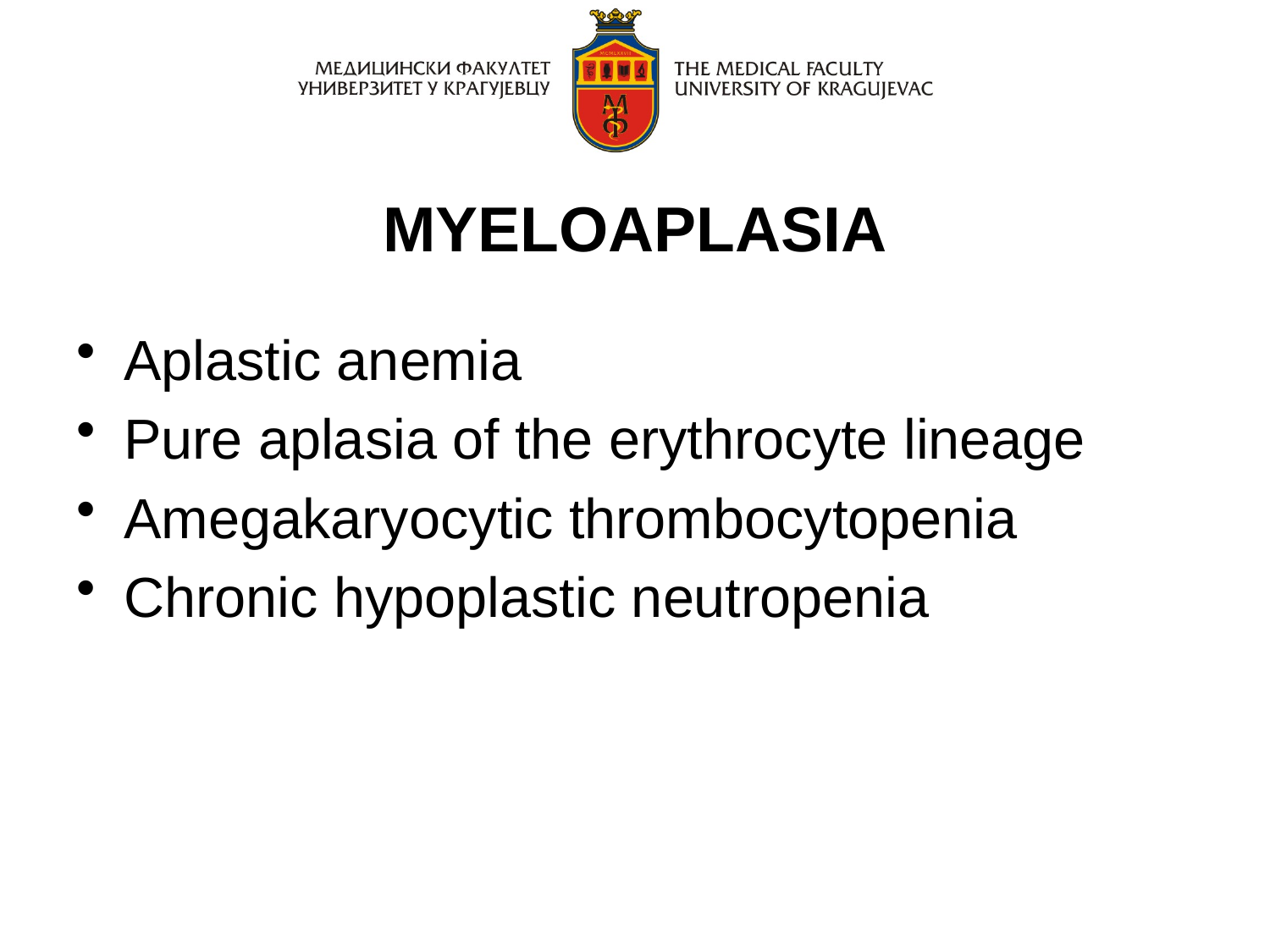

# MYELOAPLASIA
Aplastic anemia
Pure aplasia of the erythrocyte lineage
Amegakaryocytic thrombocytopenia
Chronic hypoplastic neutropenia